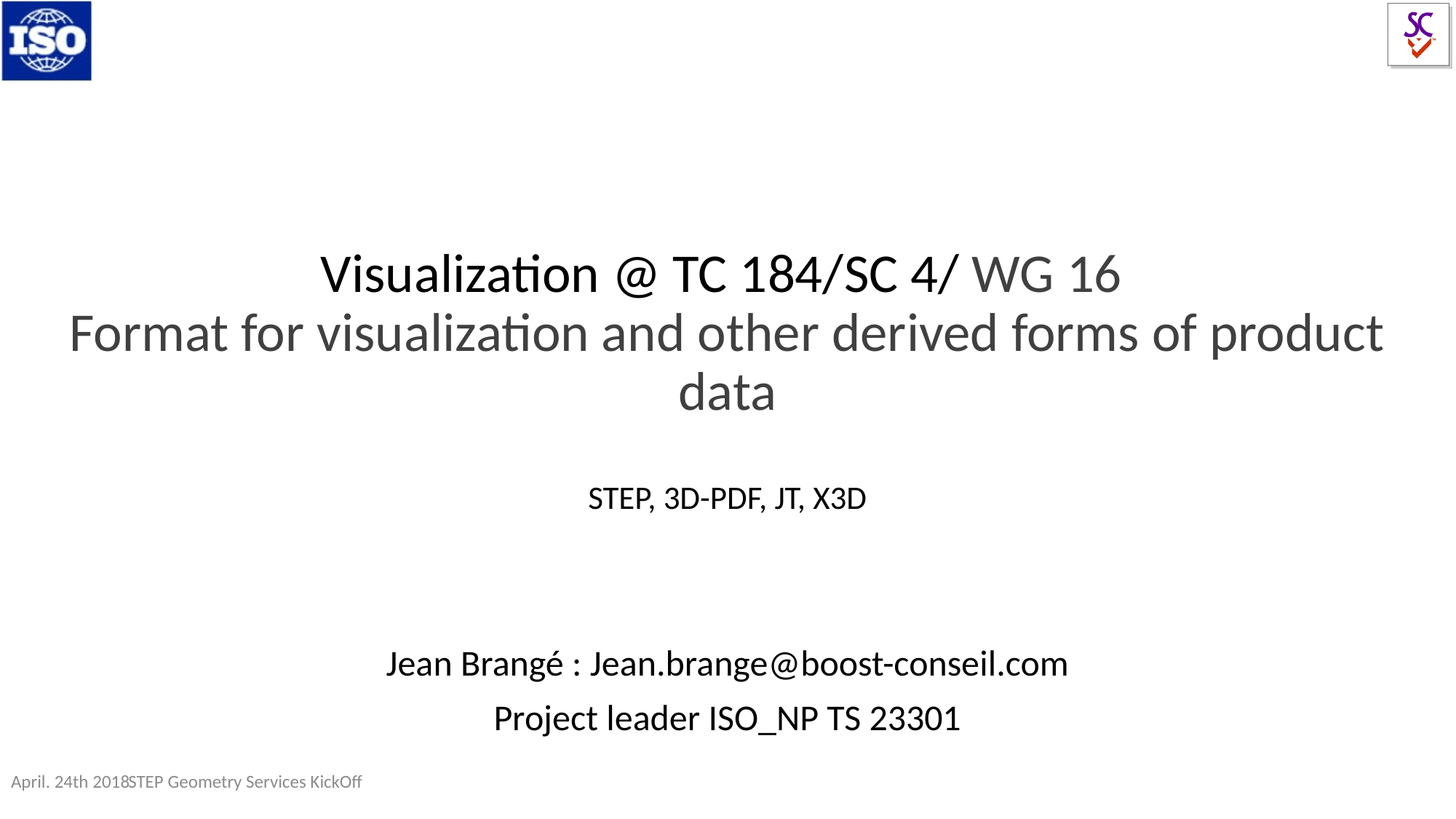

# Visualization @ TC 184/SC 4/ WG 16 Format for visualization and other derived forms of product data STEP, 3D-PDF, JT, X3D

Jean Brangé : Jean.brange@boost-conseil.com
Project leader ISO_NP TS 23301
April. 24th 2018
STEP Geometry Services KickOff